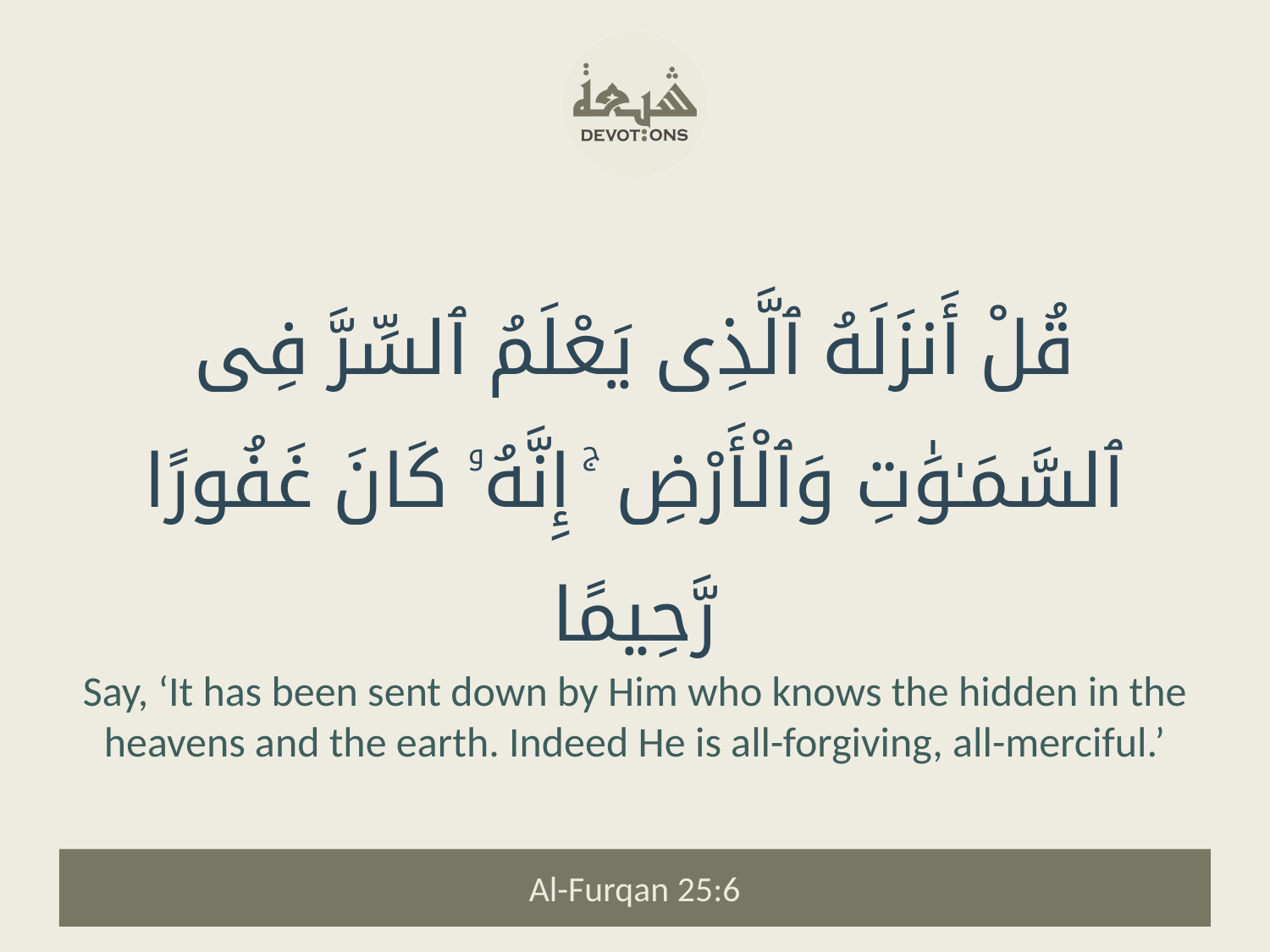

قُلْ أَنزَلَهُ ٱلَّذِى يَعْلَمُ ٱلسِّرَّ فِى ٱلسَّمَـٰوَٰتِ وَٱلْأَرْضِ ۚ إِنَّهُۥ كَانَ غَفُورًا رَّحِيمًا
Say, ‘It has been sent down by Him who knows the hidden in the heavens and the earth. Indeed He is all-forgiving, all-merciful.’
Al-Furqan 25:6